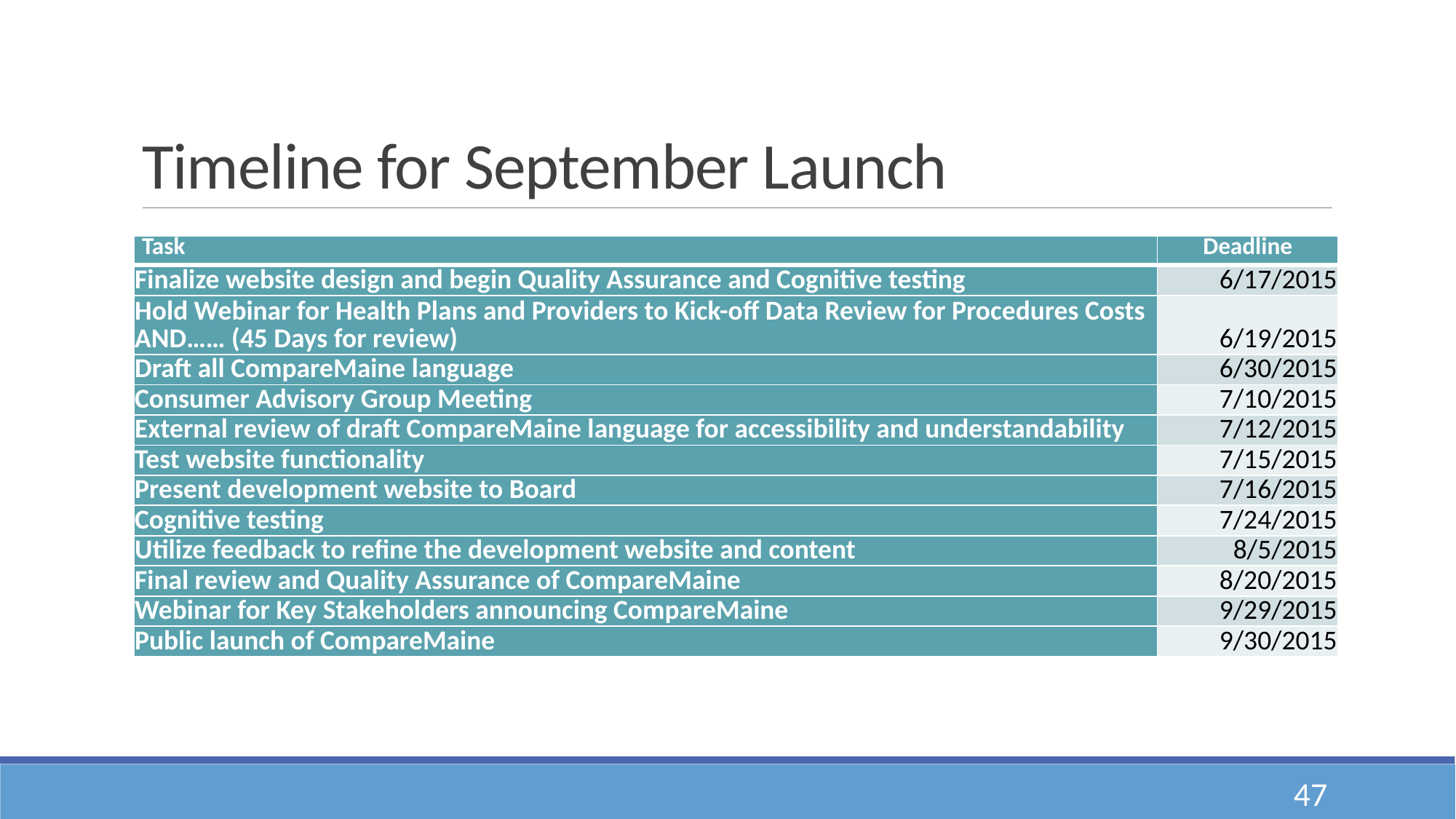

# Timeline for September Launch
| Task | Deadline |
| --- | --- |
| Finalize website design and begin Quality Assurance and Cognitive testing | 6/17/2015 |
| Hold Webinar for Health Plans and Providers to Kick-off Data Review for Procedures Costs AND…… (45 Days for review) | 6/19/2015 |
| Draft all CompareMaine language | 6/30/2015 |
| Consumer Advisory Group Meeting | 7/10/2015 |
| External review of draft CompareMaine language for accessibility and understandability | 7/12/2015 |
| Test website functionality | 7/15/2015 |
| Present development website to Board | 7/16/2015 |
| Cognitive testing | 7/24/2015 |
| Utilize feedback to refine the development website and content | 8/5/2015 |
| Final review and Quality Assurance of CompareMaine | 8/20/2015 |
| Webinar for Key Stakeholders announcing CompareMaine | 9/29/2015 |
| Public launch of CompareMaine | 9/30/2015 |
47